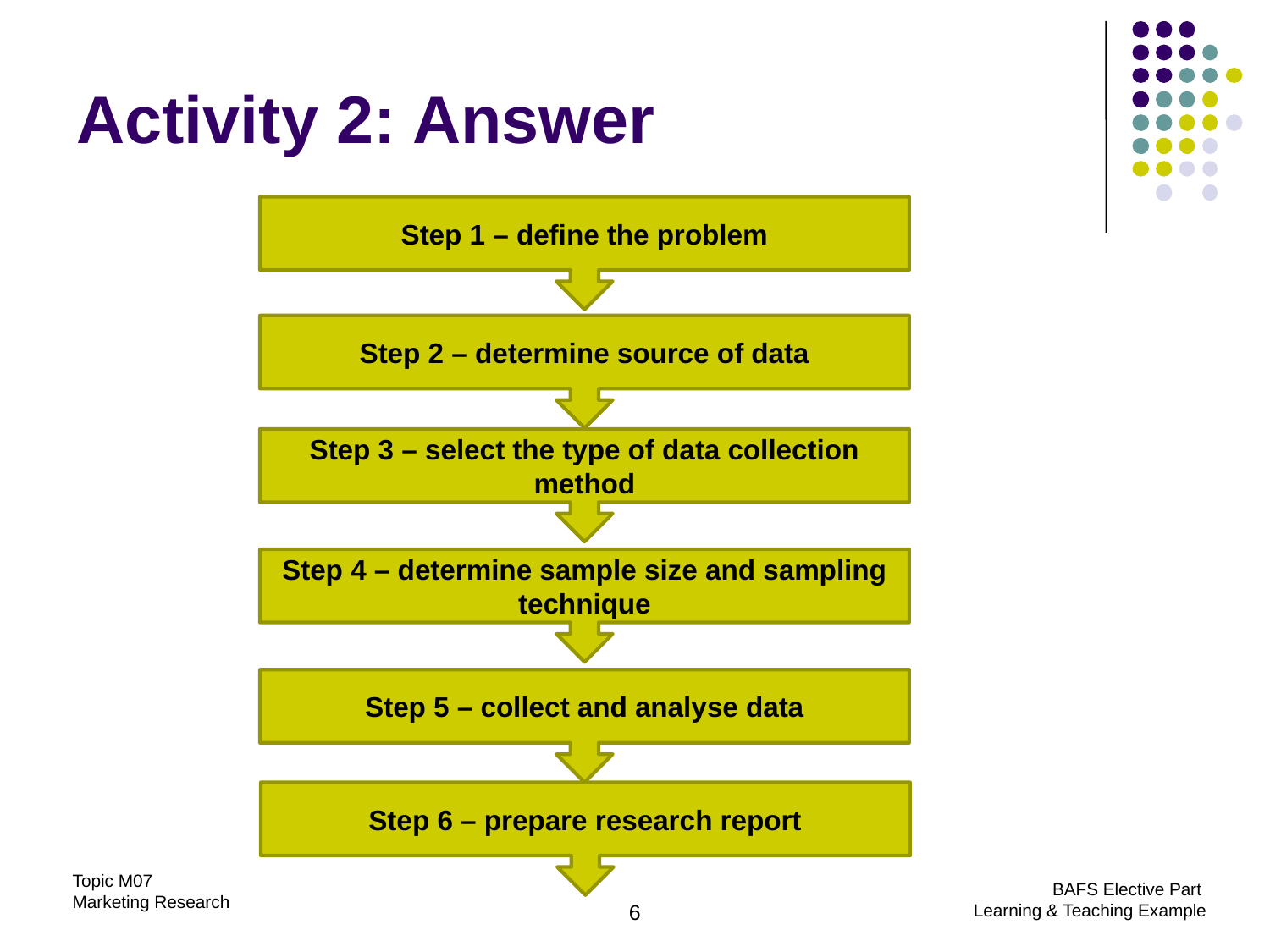

Activity 2: Answer
Step 1 – define the problem
Step 2 – determine source of data
Step 3 – select the type of data collection method
Step 4 – determine sample size and sampling technique
Step 5 – collect and analyse data
Step 6 – prepare research report

6